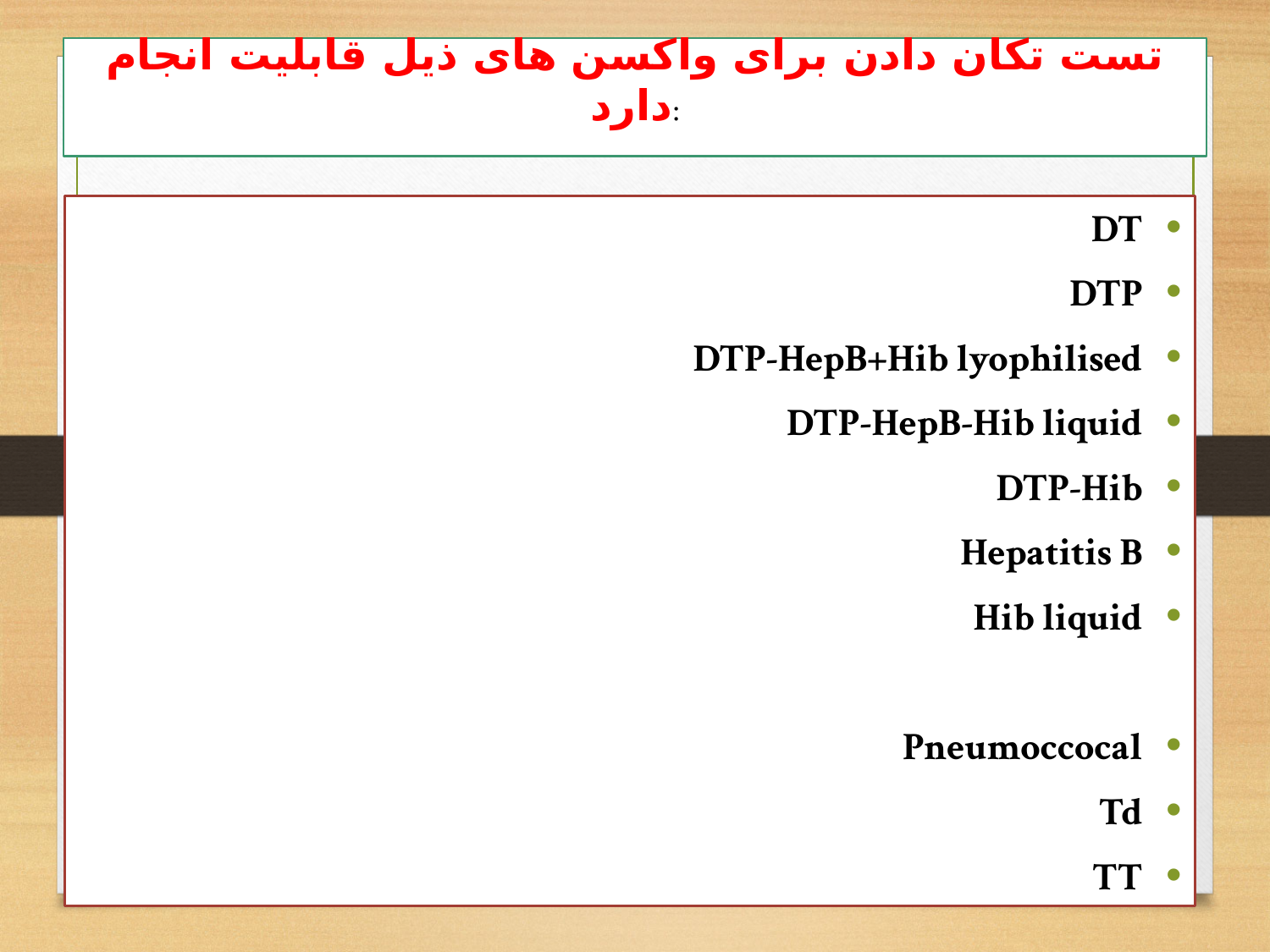

# تست تکان دادن برای واکسن های ذیل قابلیت انجام دارد:
DT
DTP
DTP-HepB+Hib lyophilised
DTP-HepB-Hib liquid
DTP-Hib
Hepatitis B
Hib liquid

Pneumoccocal
Td
TT